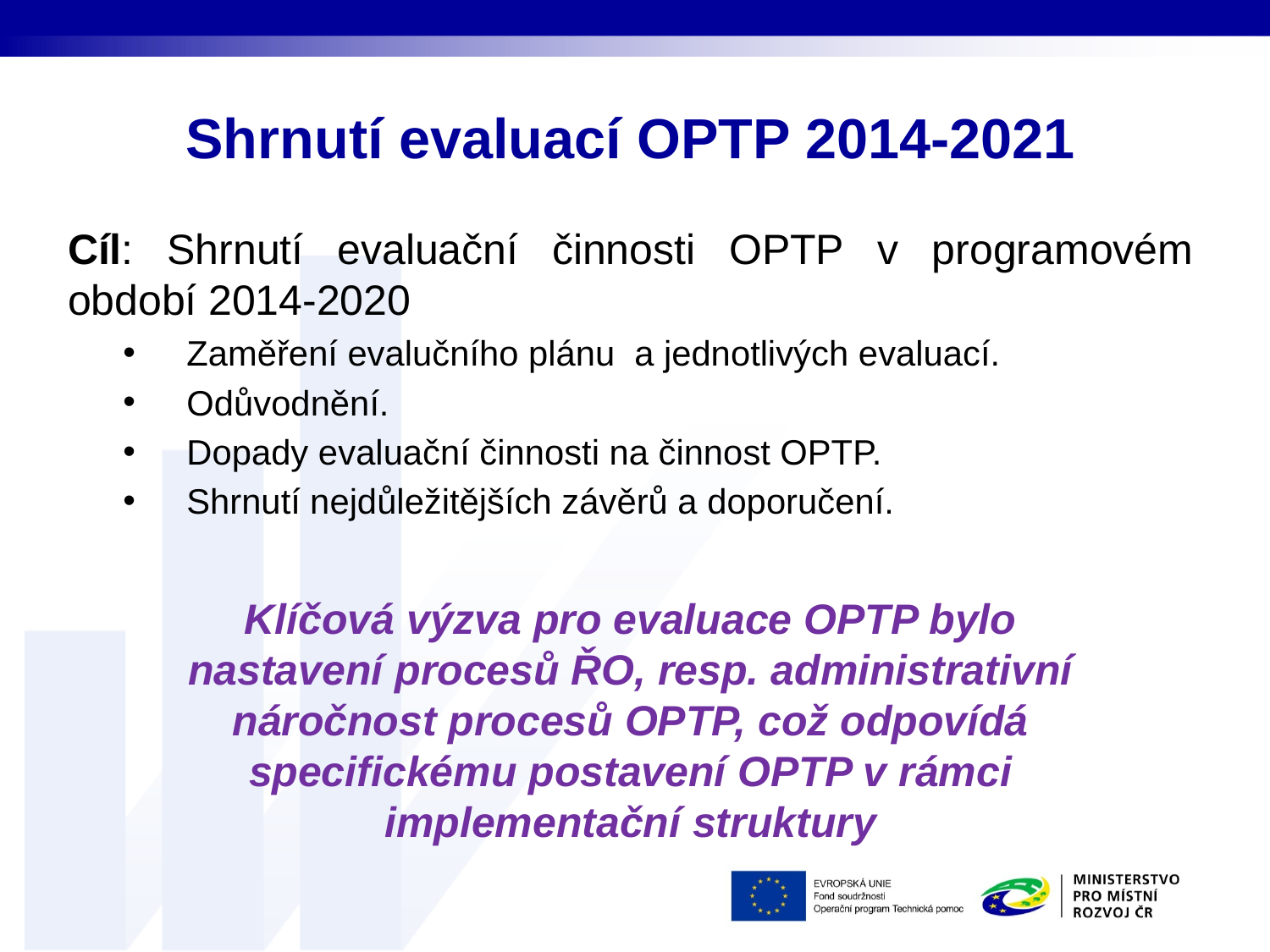

# Shrnutí evaluací OPTP 2014-2021
Cíl: Shrnutí evaluační činnosti OPTP v programovém období 2014-2020
Zaměření evalučního plánu  a jednotlivých evaluací.
Odůvodnění.
Dopady evaluační činnosti na činnost OPTP.
Shrnutí nejdůležitějších závěrů a doporučení.
Klíčová výzva pro evaluace OPTP bylo nastavení procesů ŘO, resp. administrativní náročnost procesů OPTP, což odpovídá specifickému postavení OPTP v rámci implementační struktury